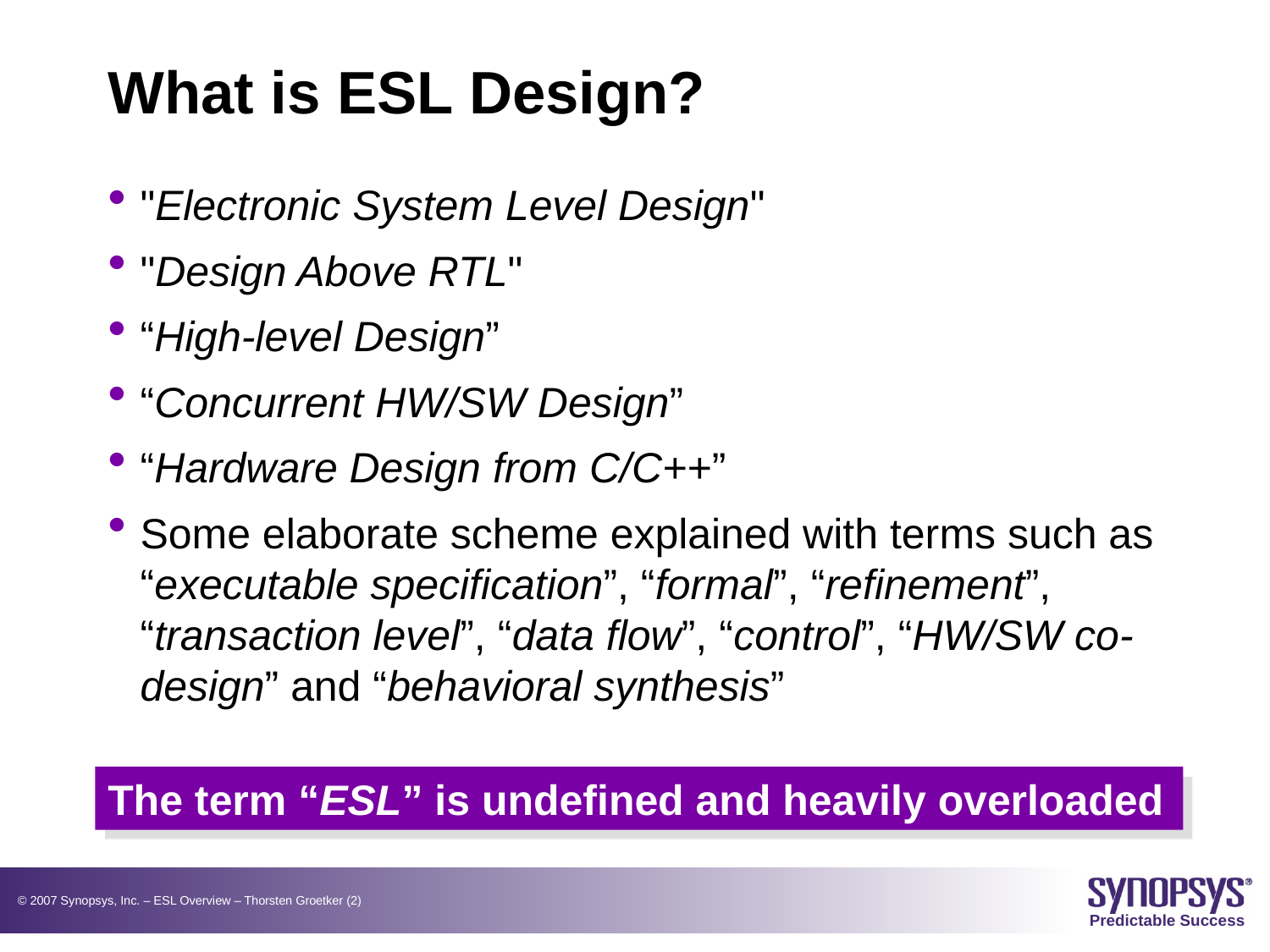

# What is ESL Design?
"Electronic System Level Design"
"Design Above RTL"
“High-level Design”
“Concurrent HW/SW Design”
“Hardware Design from C/C++”
Some elaborate scheme explained with terms such as “executable specification”, “formal”, “refinement”, “transaction level”, “data flow”, “control”, “HW/SW co-design” and “behavioral synthesis”

The term “ESL” is undefined and heavily overloaded